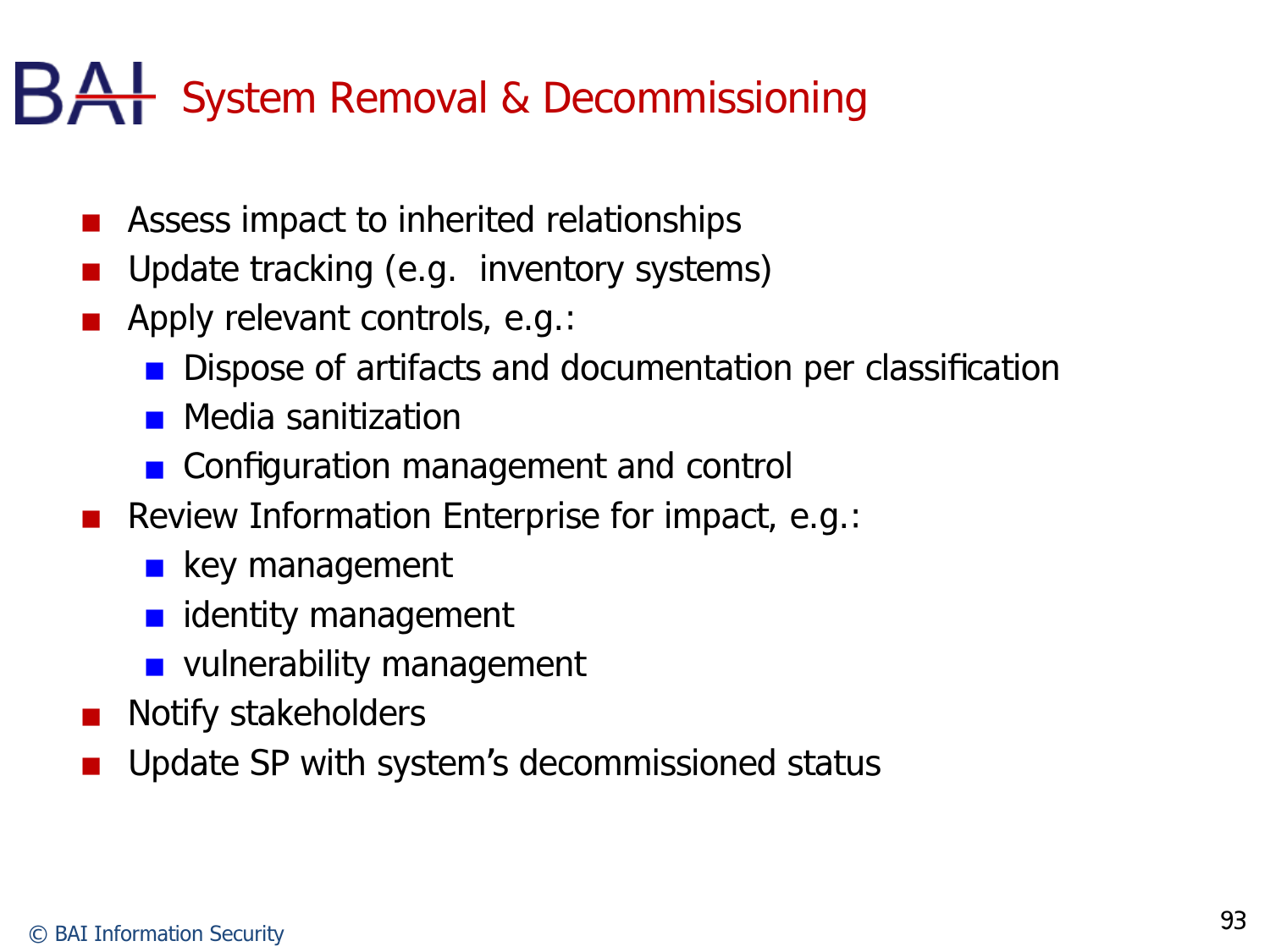

# System Removal & Decommissioning
Assess impact to inherited relationships
Update tracking (e.g.  inventory systems)
Apply relevant controls, e.g.:
Dispose of artifacts and documentation per classification
Media sanitization
Configuration management and control
Review Information Enterprise for impact, e.g.:
key management
identity management
vulnerability management
Notify stakeholders
Update SP with system’s decommissioned status